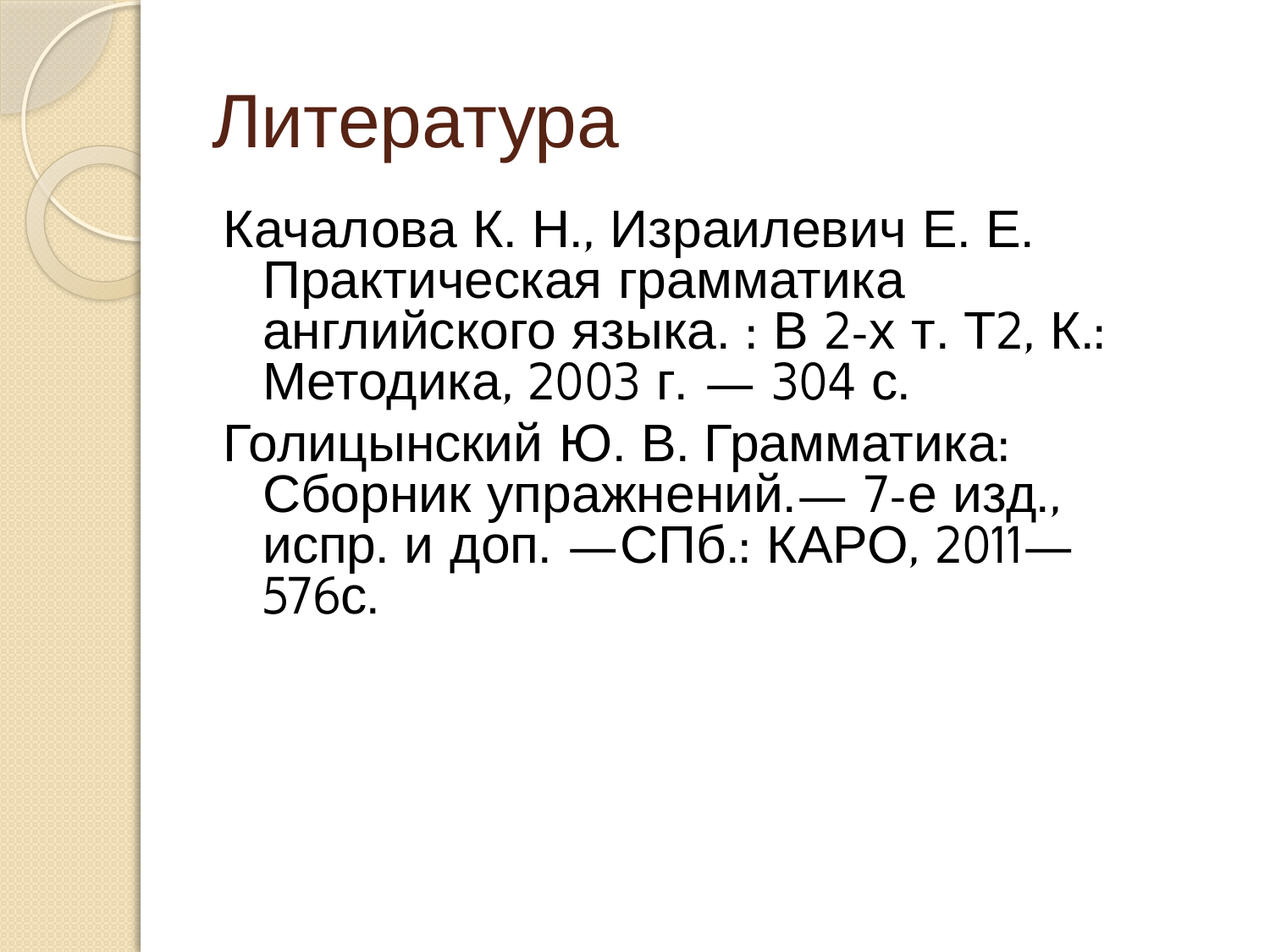

# Литература
Качалова К. Н., Израилевич Е. Е. Практическая грамматика английского языка. : В 2-х т. Т2, К.: Методика, 2003 г. — 304 с.
Голицынский Ю. В. Грамматика: Сборник упражнений.— 7-е изд., испр. и доп. —СПб.: КАРО, 2011— 576с.